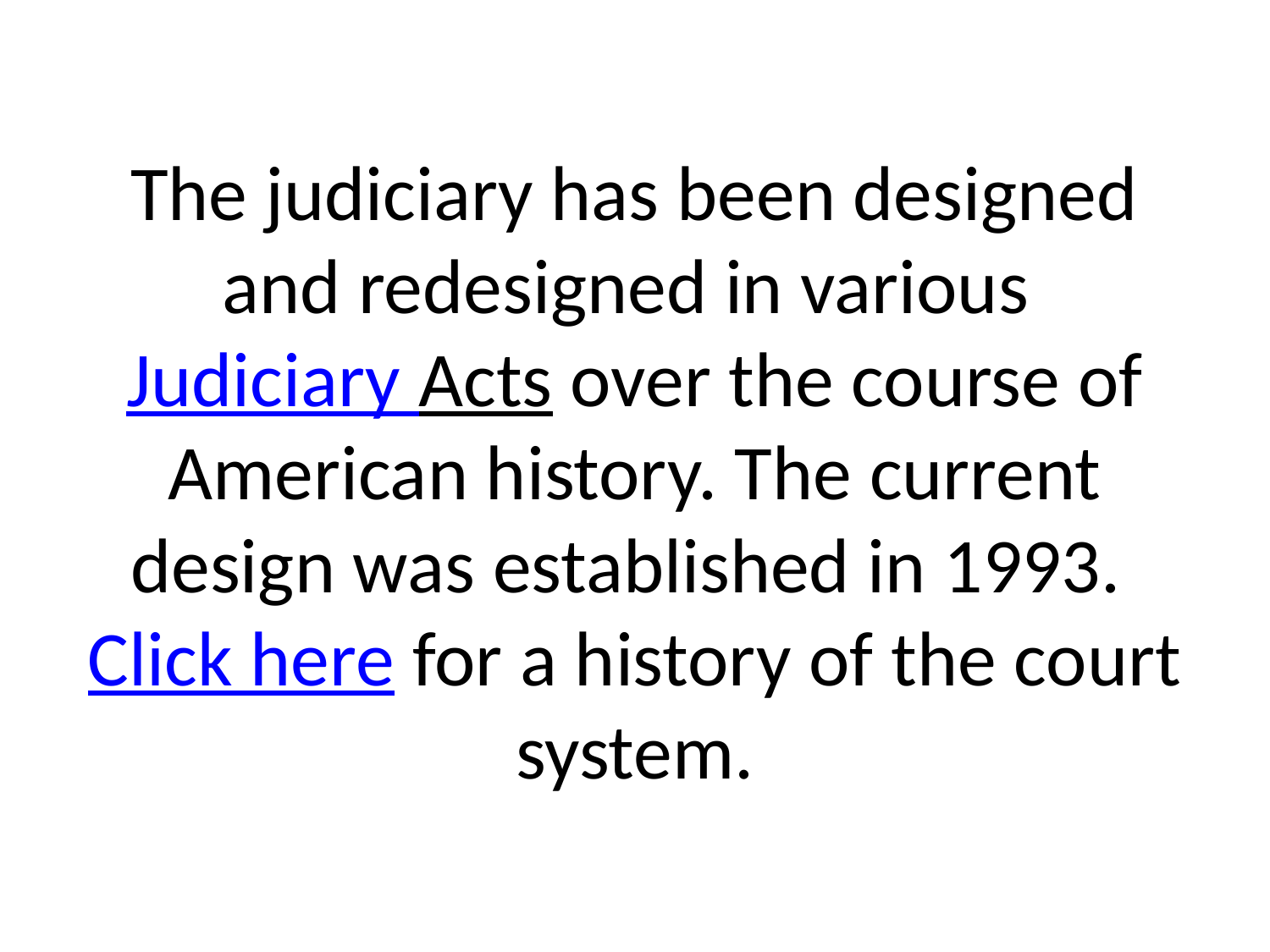

# The judiciary has been designed and redesigned in various Judiciary Acts over the course of American history. The current design was established in 1993. Click here for a history of the court system.